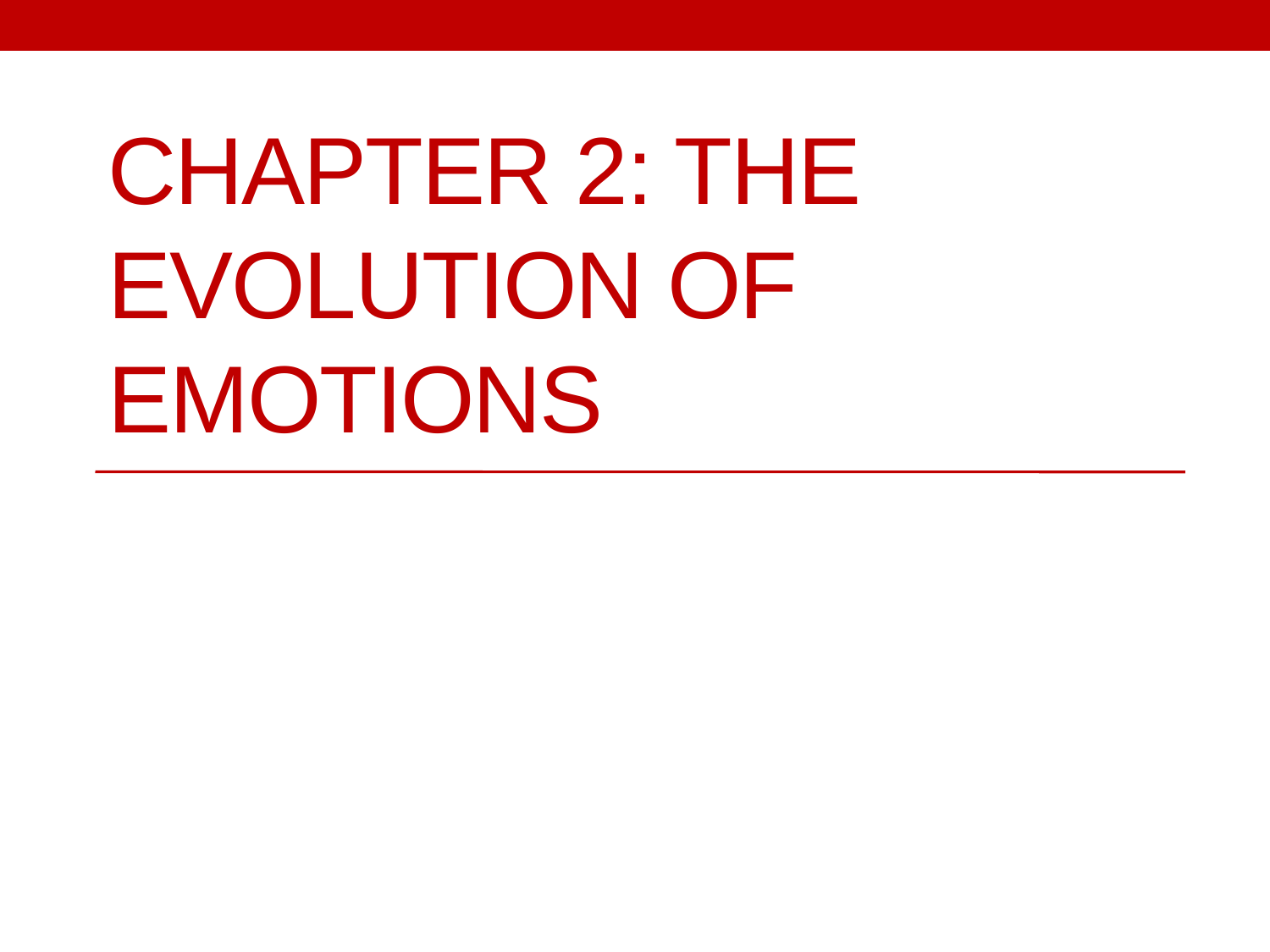

# Chapter 2: The Evolution of Emotions